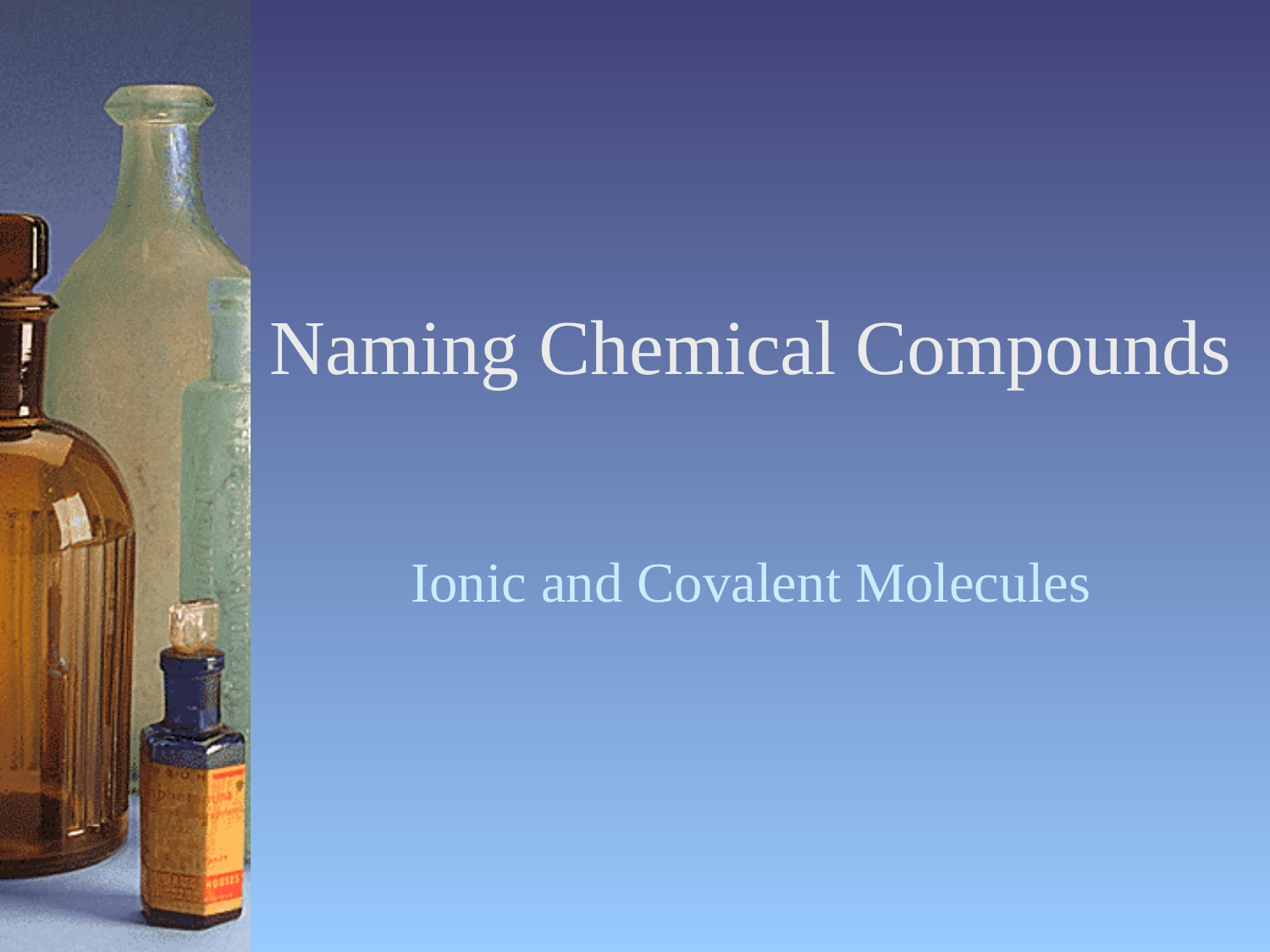

# Naming Chemical Compounds
Ionic and Covalent Molecules